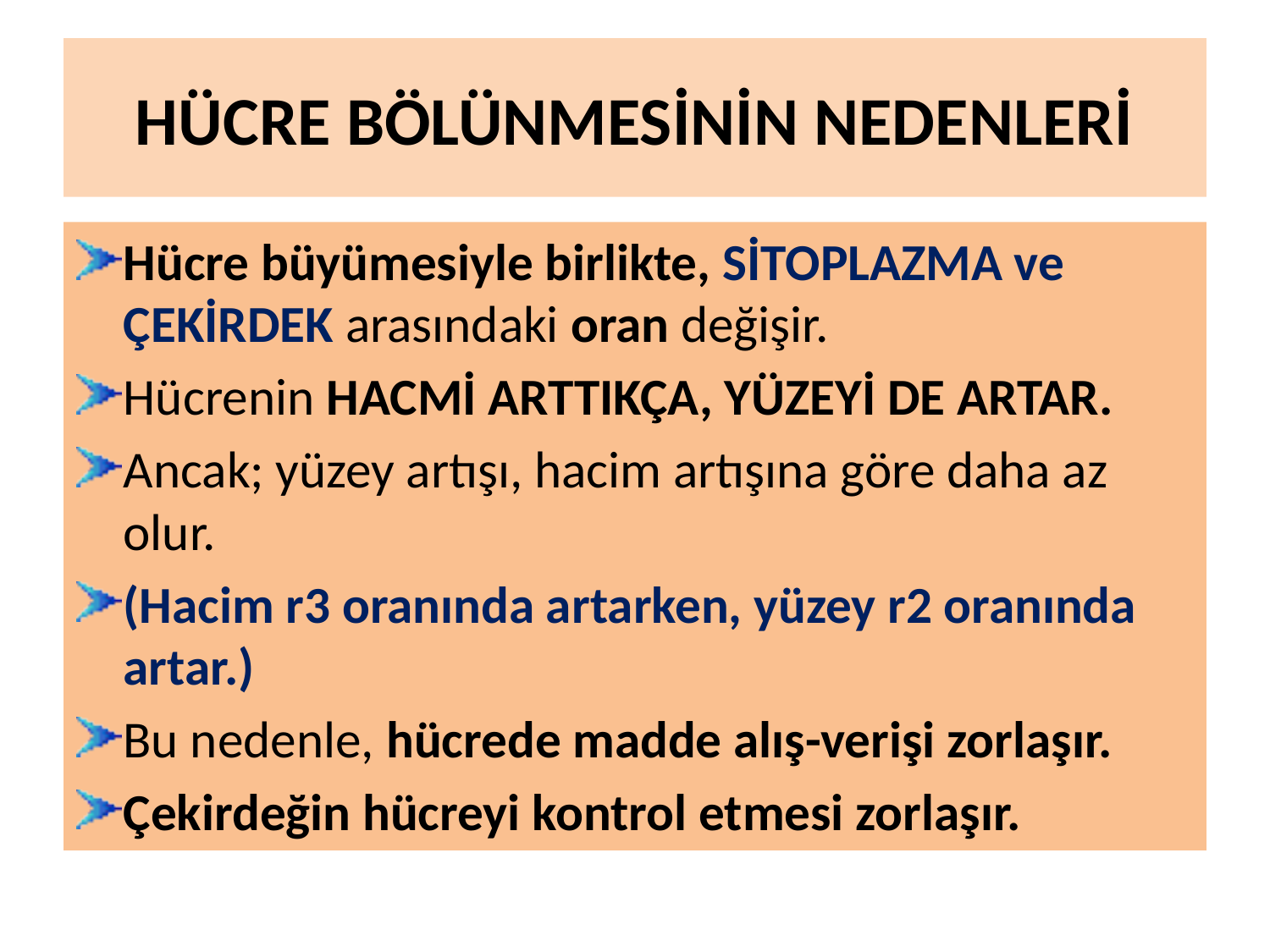

# HÜCRE BÖLÜNMESİNİN NEDENLERİ
Hücre büyümesiyle birlikte, SİTOPLAZMA ve ÇEKİRDEK arasındaki oran değişir.
Hücrenin HACMİ ARTTIKÇA, YÜZEYİ DE ARTAR.
Ancak; yüzey artışı, hacim artışına göre daha az olur.
(Hacim r3 oranında artarken, yüzey r2 oranında artar.)
Bu nedenle, hücrede madde alış-verişi zorlaşır.
Çekirdeğin hücreyi kontrol etmesi zorlaşır.